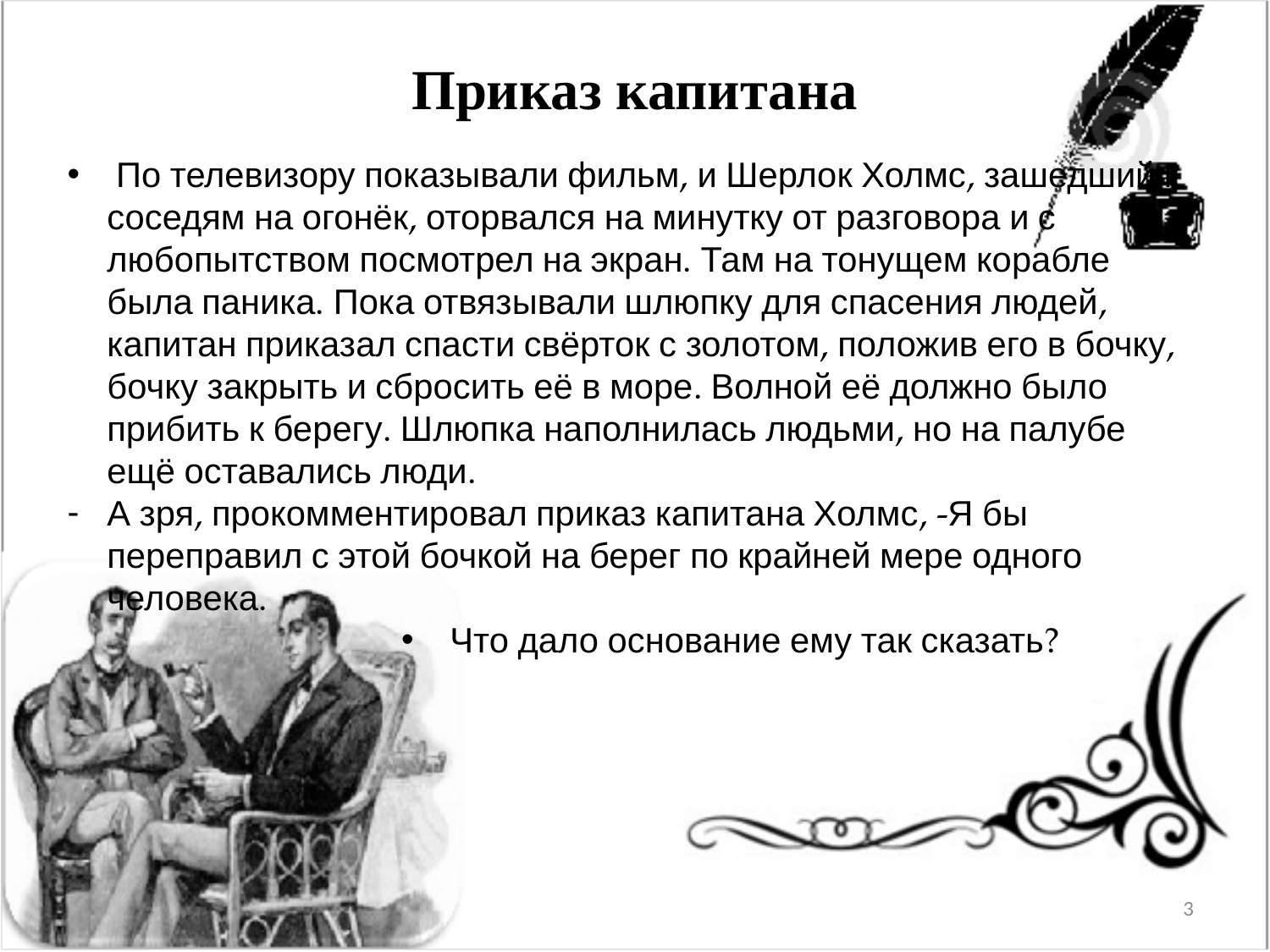

# Приказ капитана
 По телевизору показывали фильм, и Шерлок Холмс, зашедший к соседям на огонёк, оторвался на минутку от разговора и с любопытством посмотрел на экран. Там на тонущем корабле была паника. Пока отвязывали шлюпку для спасения людей, капитан приказал спасти свёрток с золотом, положив его в бочку, бочку закрыть и сбросить её в море. Волной её должно было прибить к берегу. Шлюпка наполнилась людьми, но на палубе ещё оставались люди.
А зря, прокомментировал приказ капитана Холмс, -Я бы переправил с этой бочкой на берег по крайней мере одного человека.
 Что дало основание ему так сказать?

3